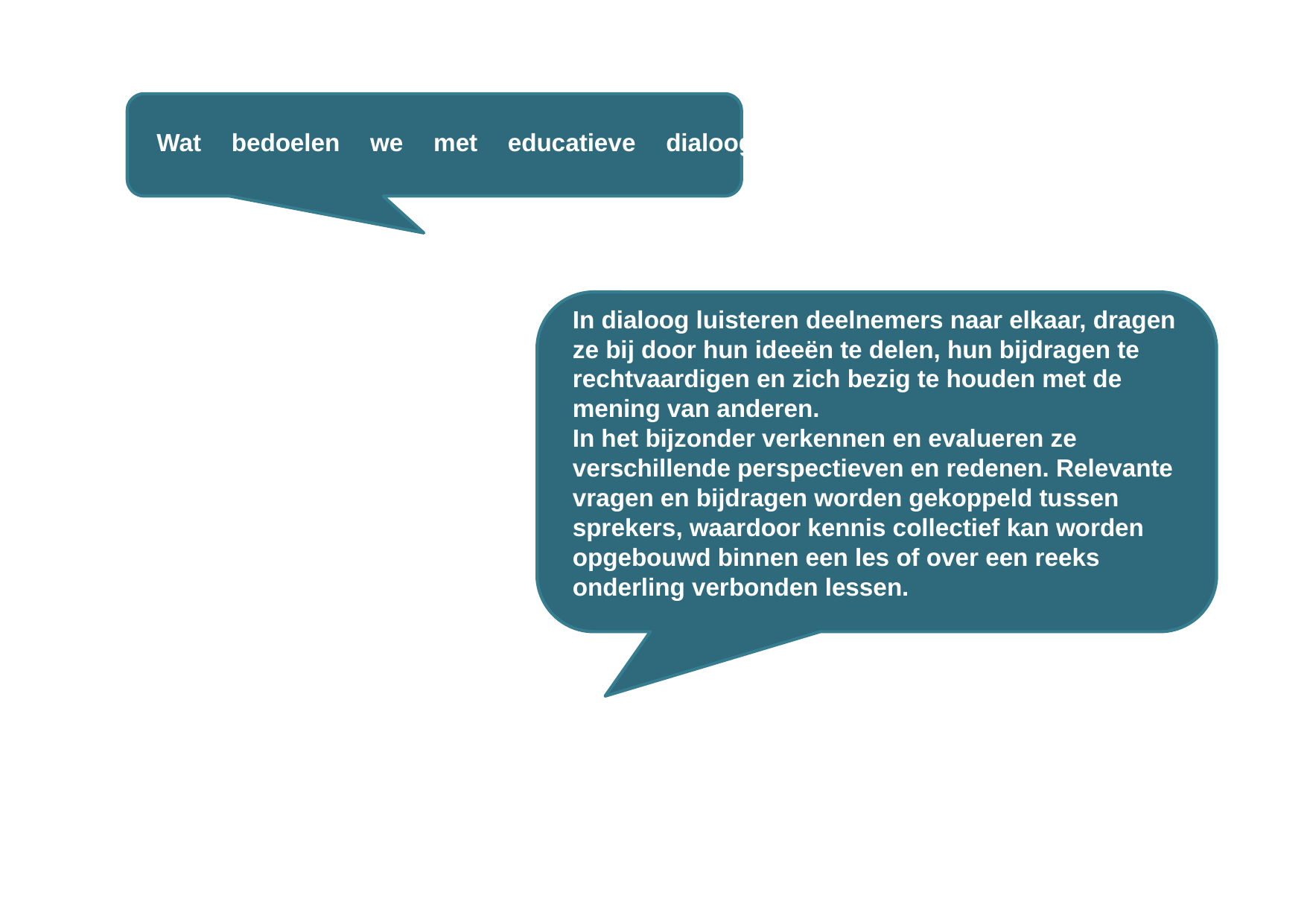

Wat bedoelen we met educatieve dialoog?

In dialoog luisteren deelnemers naar elkaar, dragen ze bij door hun ideeën te delen, hun bijdragen te rechtvaardigen en zich bezig te houden met de mening van anderen.
In het bijzonder verkennen en evalueren ze verschillende perspectieven en redenen. Relevante vragen en bijdragen worden gekoppeld tussen sprekers, waardoor kennis collectief kan worden opgebouwd binnen een les of over een reeks onderling verbonden lessen.